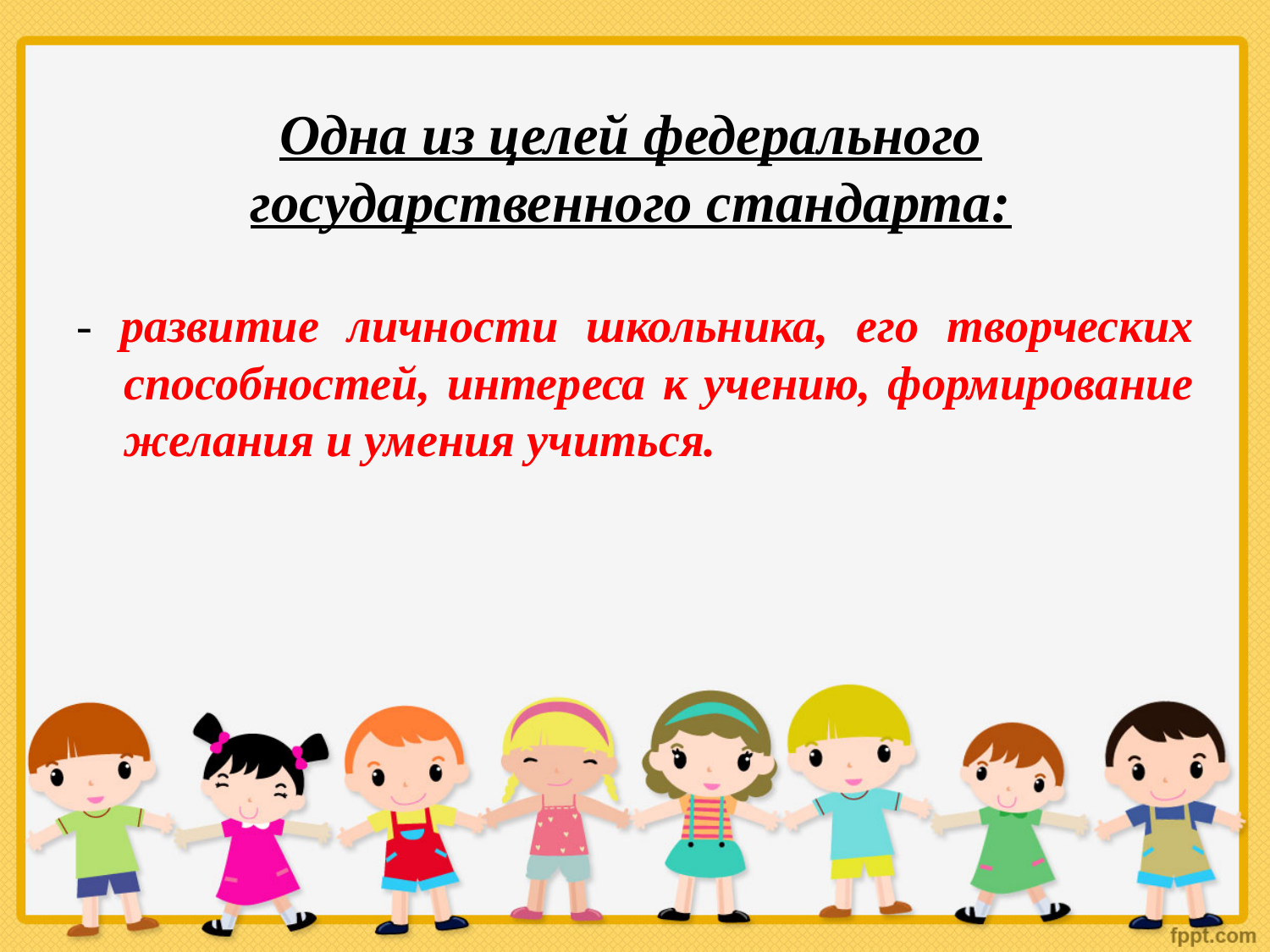

# Одна из целей федерального государственного стандарта:

- развитие личности школьника, его творческих способностей, интереса к учению, формирование желания и умения учиться.